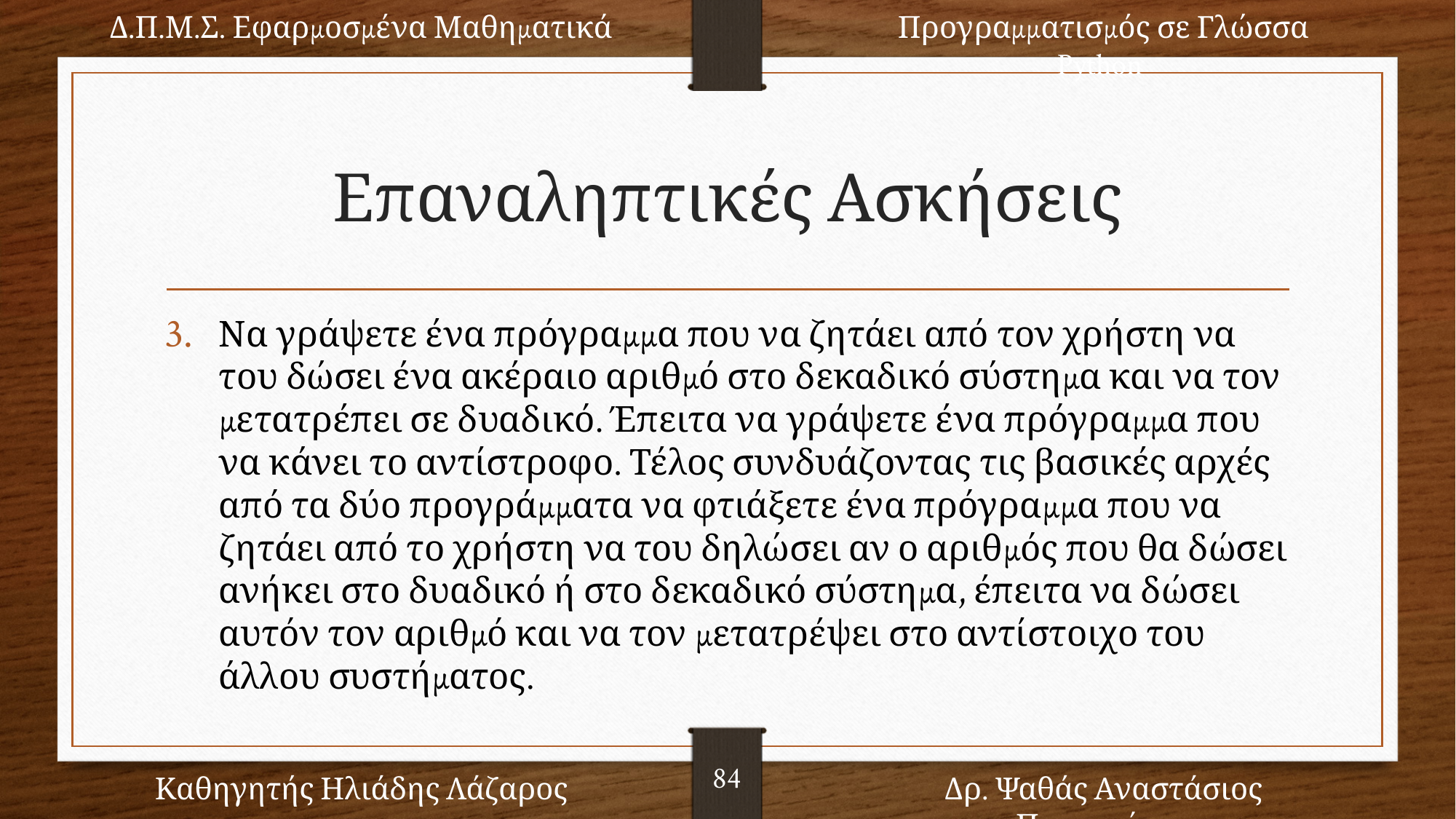

Δ.Π.Μ.Σ. Εφαρμοσμένα Μαθηματικά
Προγραμματισμός σε Γλώσσα Python
84
Καθηγητής Ηλιάδης Λάζαρος
Δρ. Ψαθάς Αναστάσιος Παναγιώτης
# Επαναληπτικές Ασκήσεις
Να γράψετε ένα πρόγραμμα που να ζητάει από τον χρήστη να του δώσει ένα ακέραιο αριθμό στο δεκαδικό σύστημα και να τον μετατρέπει σε δυαδικό. Έπειτα να γράψετε ένα πρόγραμμα που να κάνει το αντίστροφο. Τέλος συνδυάζοντας τις βασικές αρχές από τα δύο προγράμματα να φτιάξετε ένα πρόγραμμα που να ζητάει από το χρήστη να του δηλώσει αν ο αριθμός που θα δώσει ανήκει στο δυαδικό ή στο δεκαδικό σύστημα, έπειτα να δώσει αυτόν τον αριθμό και να τον μετατρέψει στο αντίστοιχο του άλλου συστήματος.